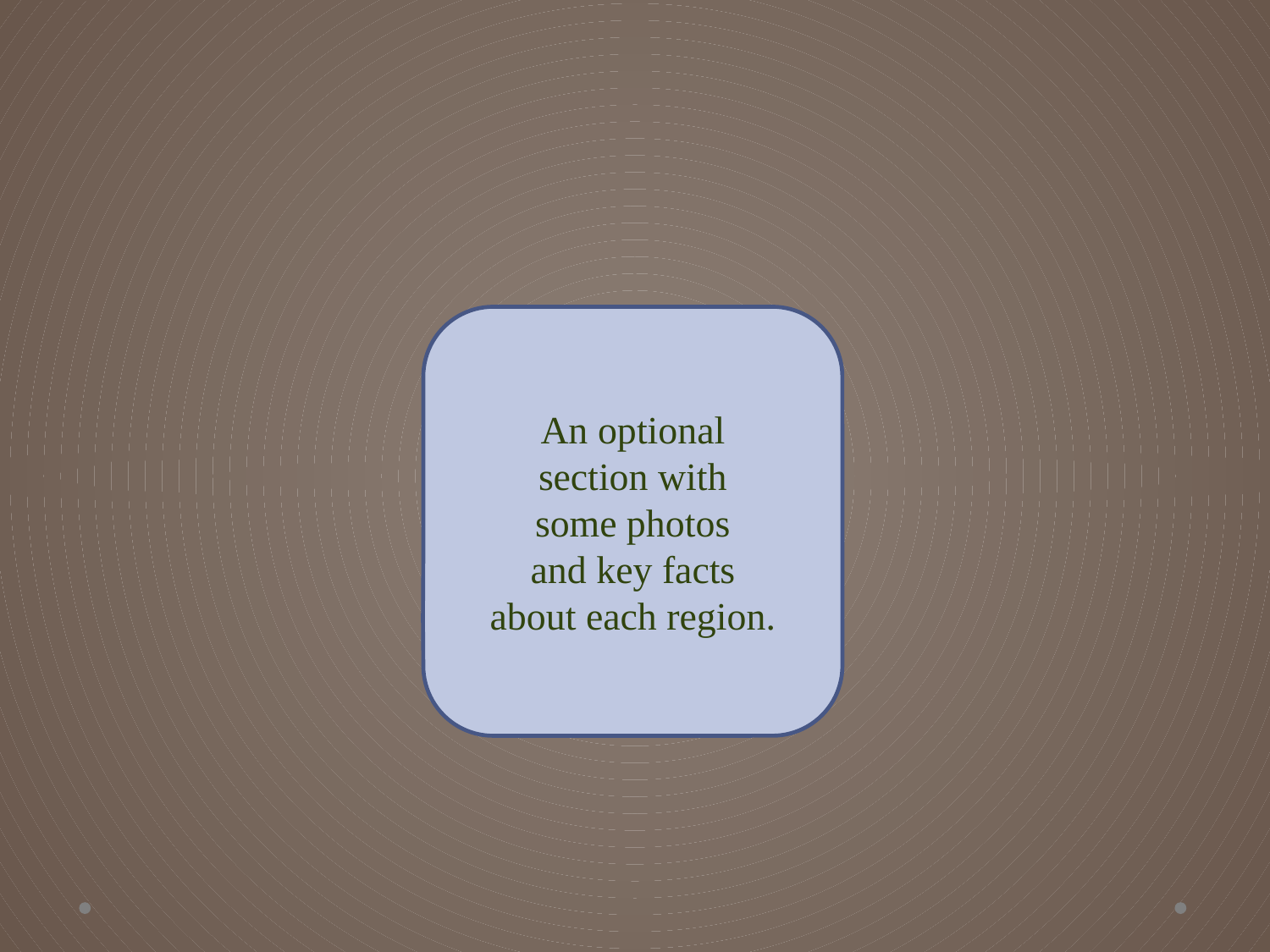

An optional
section with
some photos
and key facts
about each region.